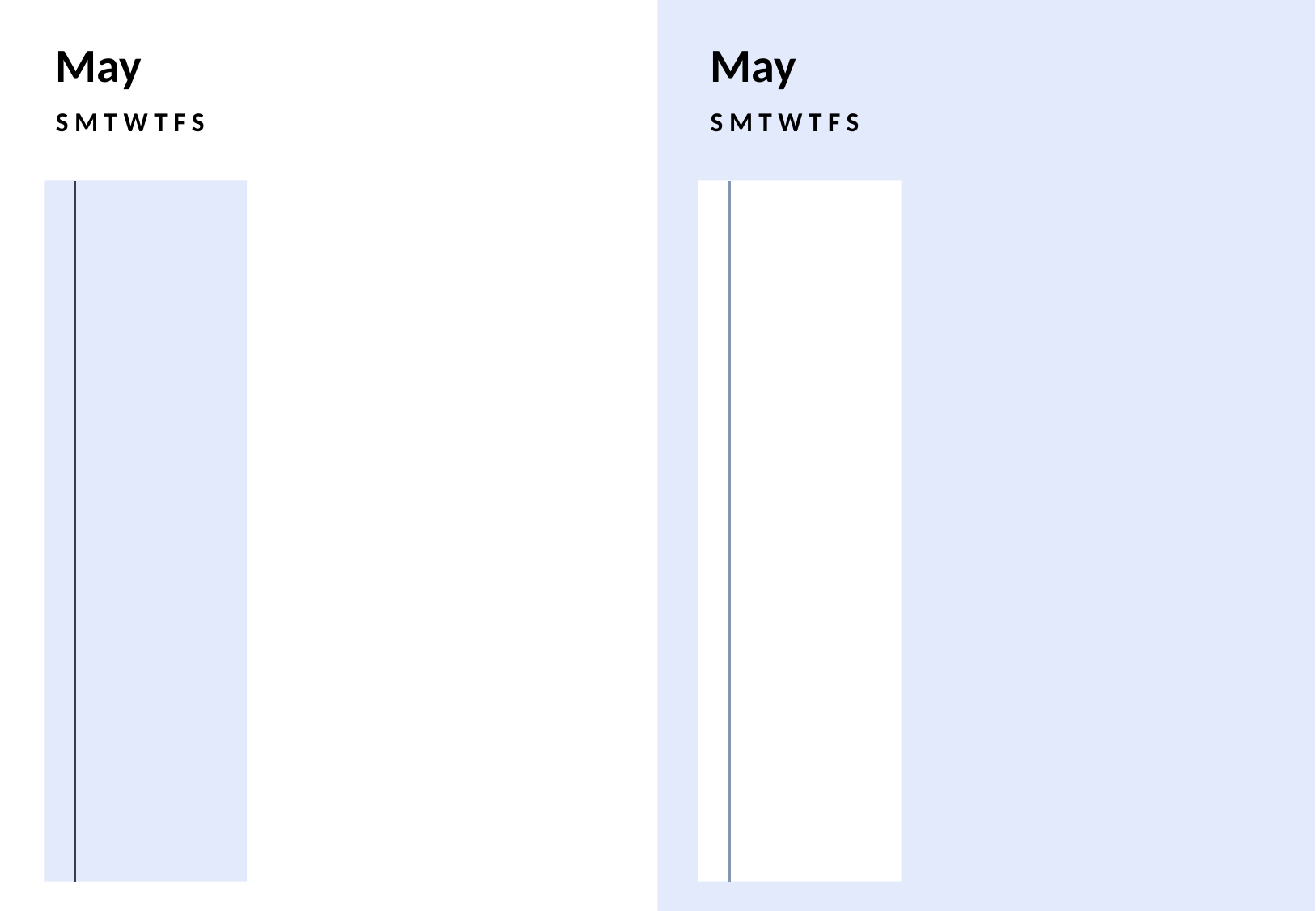

May
May
S M T W T F S
S M T W T F S